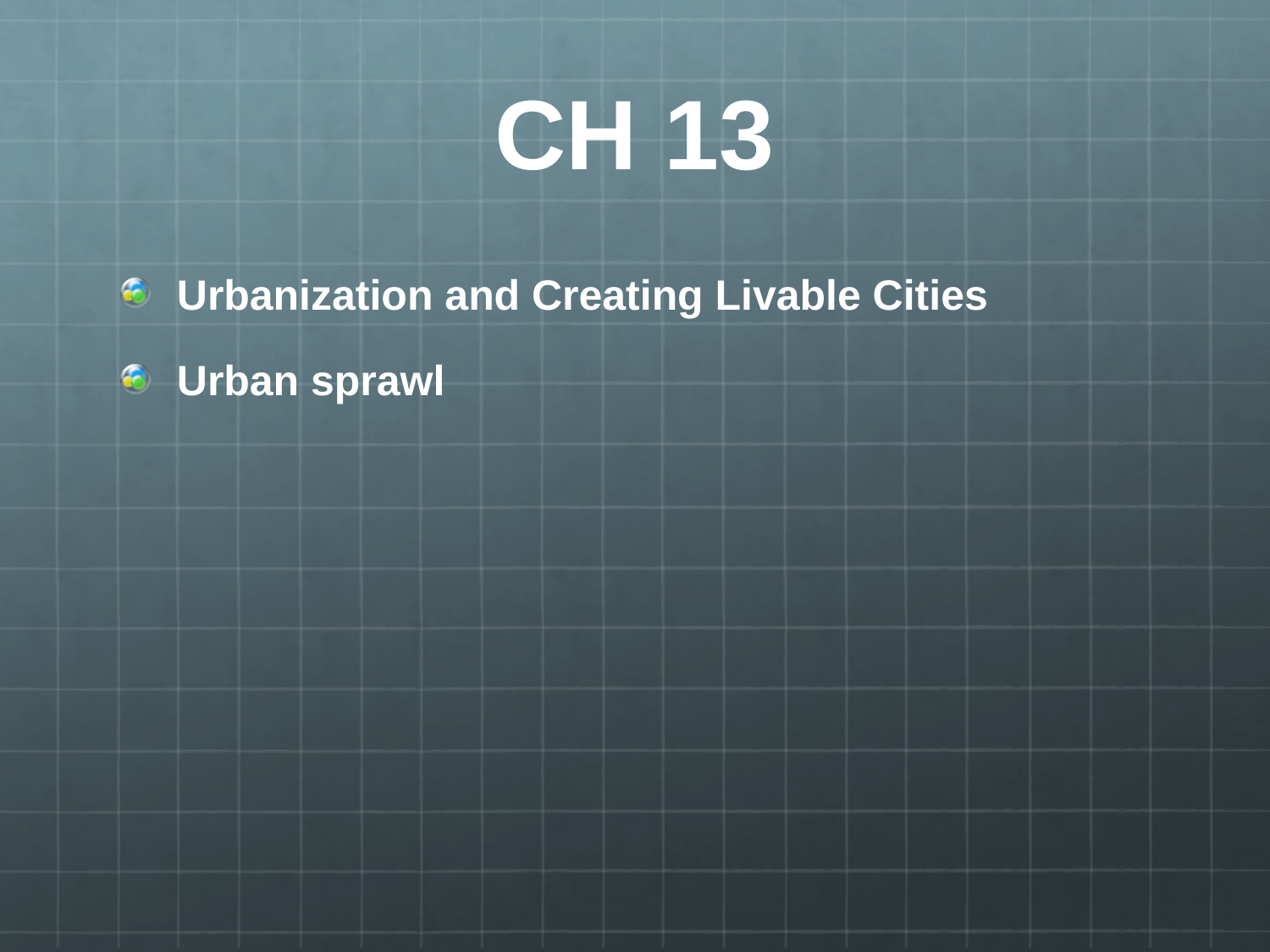

# CH 13
Urbanization and Creating Livable Cities
Urban sprawl